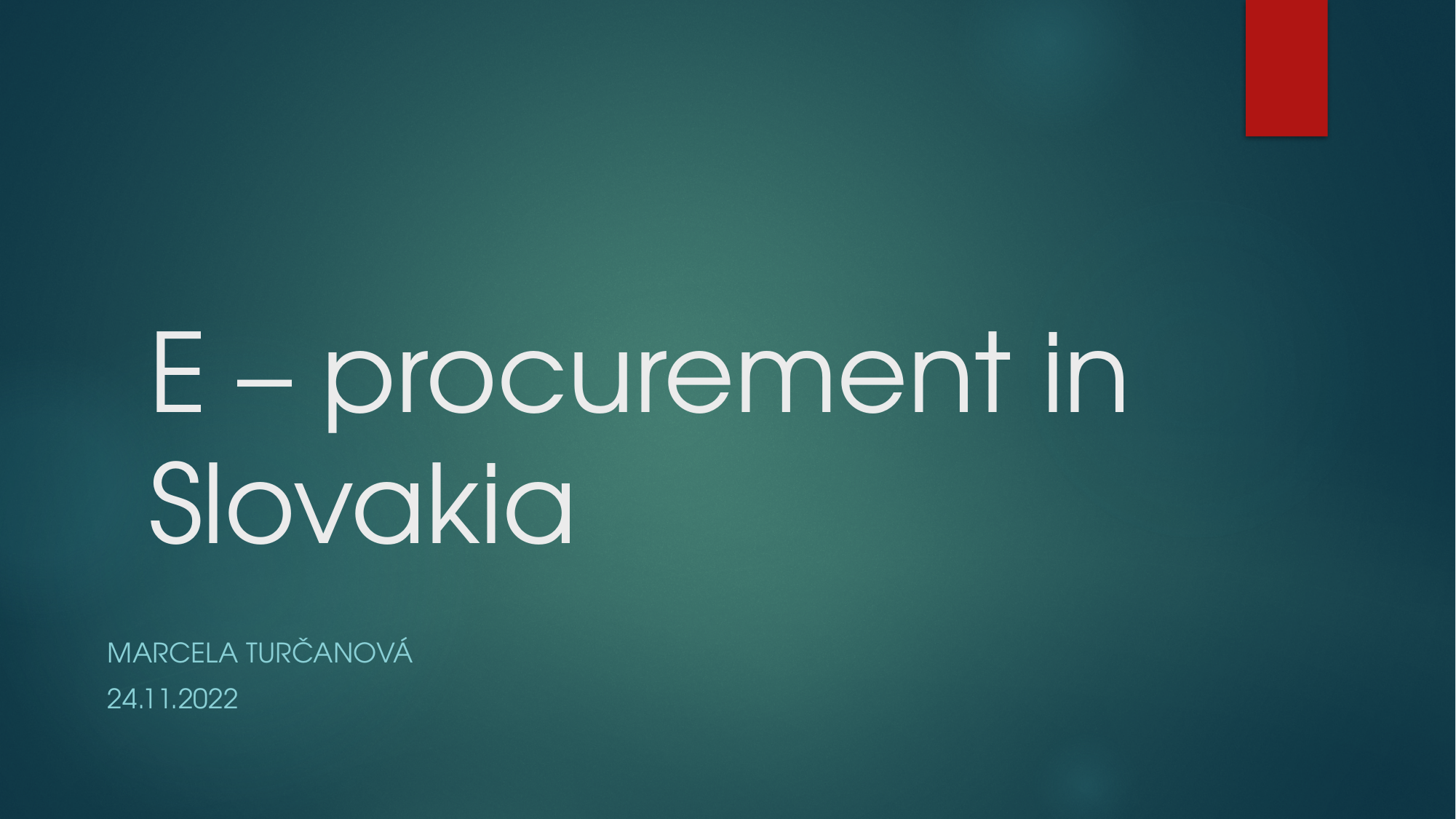

# E – procurement in Slovakia
Marcela Turčanová
24.11.2022